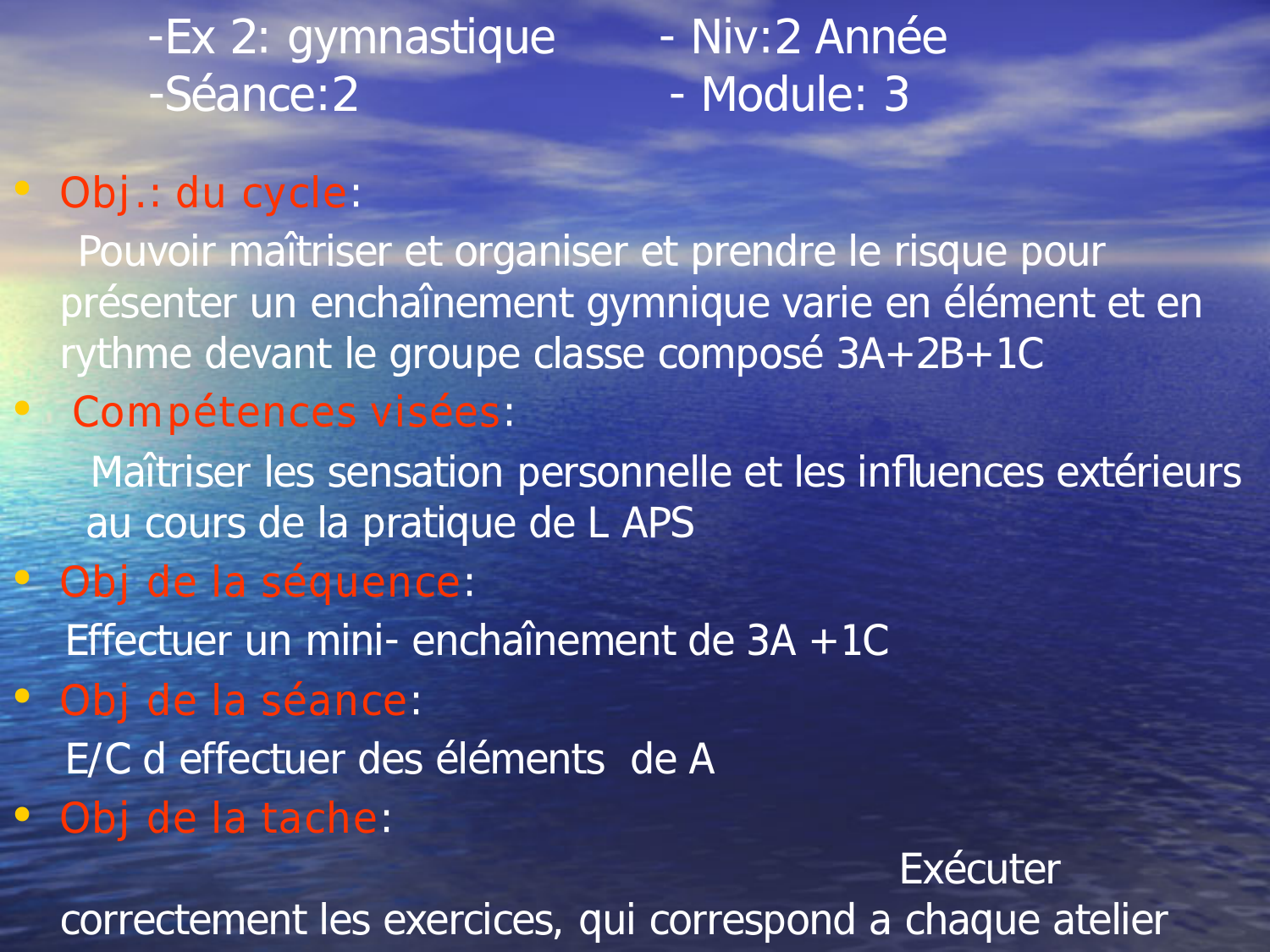

# -Ex 2: gymnastique       - Niv:2 Année -Séance:2                     - Module: 3
Obj.: du cycle:
     Pouvoir maîtriser et organiser et prendre le risque pour présenter un enchaînement gymnique varie en élément et en rythme devant le groupe classe composé 3A+2B+1C
 Compétences visées:
      Maîtriser les sensation personnelle et les influences extérieurs    au cours de la pratique de L APS
Obj de la séquence:
    Effectuer un mini- enchaînement de 3A +1C
Obj de la séance:
    E/C d effectuer des éléments  de A
Obj de la tache:                                                                                                                                  Exécuter correctement les exercices, qui correspond a chaque atelier